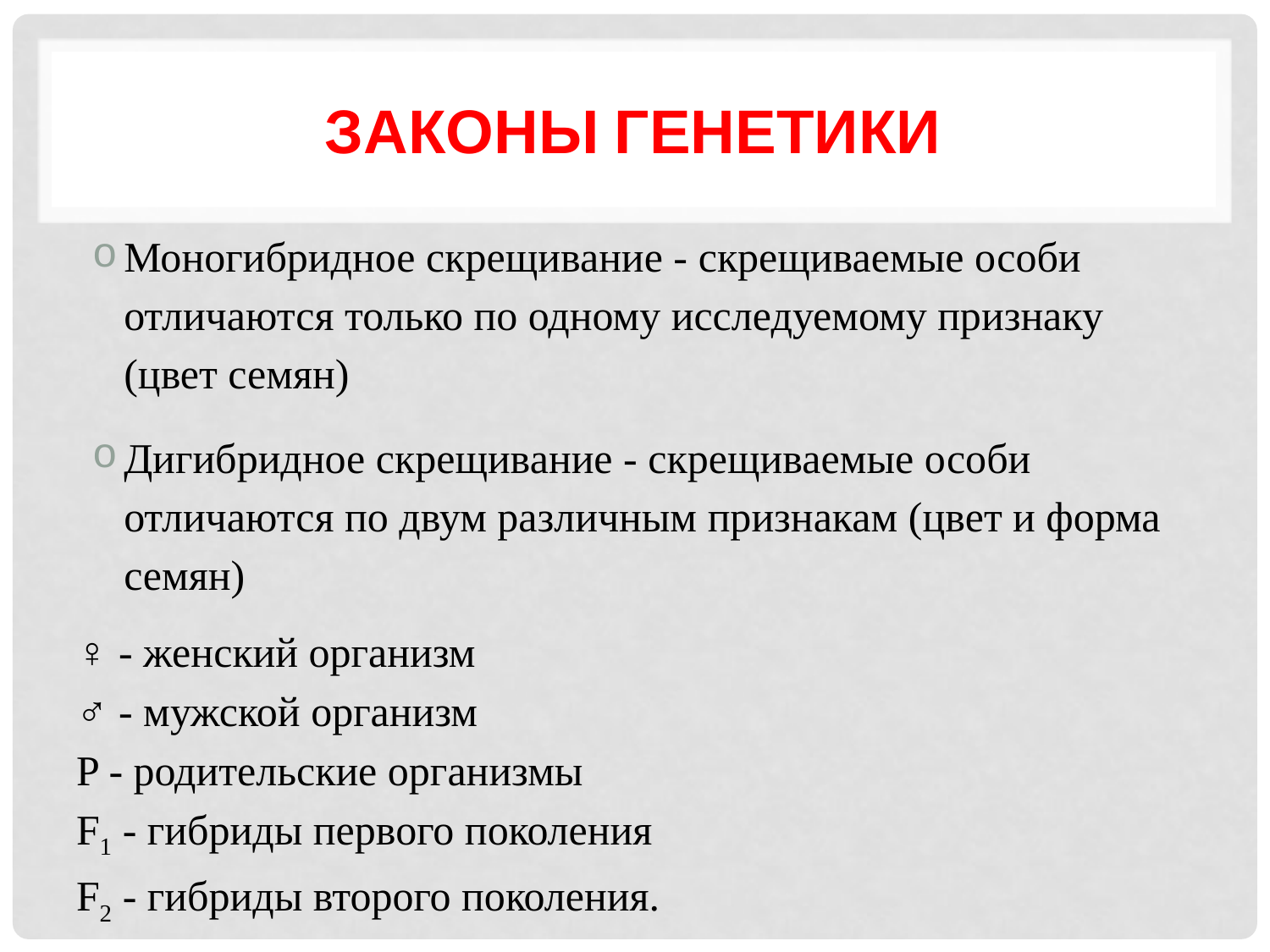

# Законы генетики
Моногибридное скрещивание - скрещиваемые особи отличаются только по одному исследуемому признаку (цвет семян)
Дигибридное скрещивание - скрещиваемые особи отличаются по двум различным признакам (цвет и форма семян)
♀ - женский организм
♂ - мужской организм
P - родительские организмы
F1 - гибриды первого поколения
F2 - гибриды второго поколения.